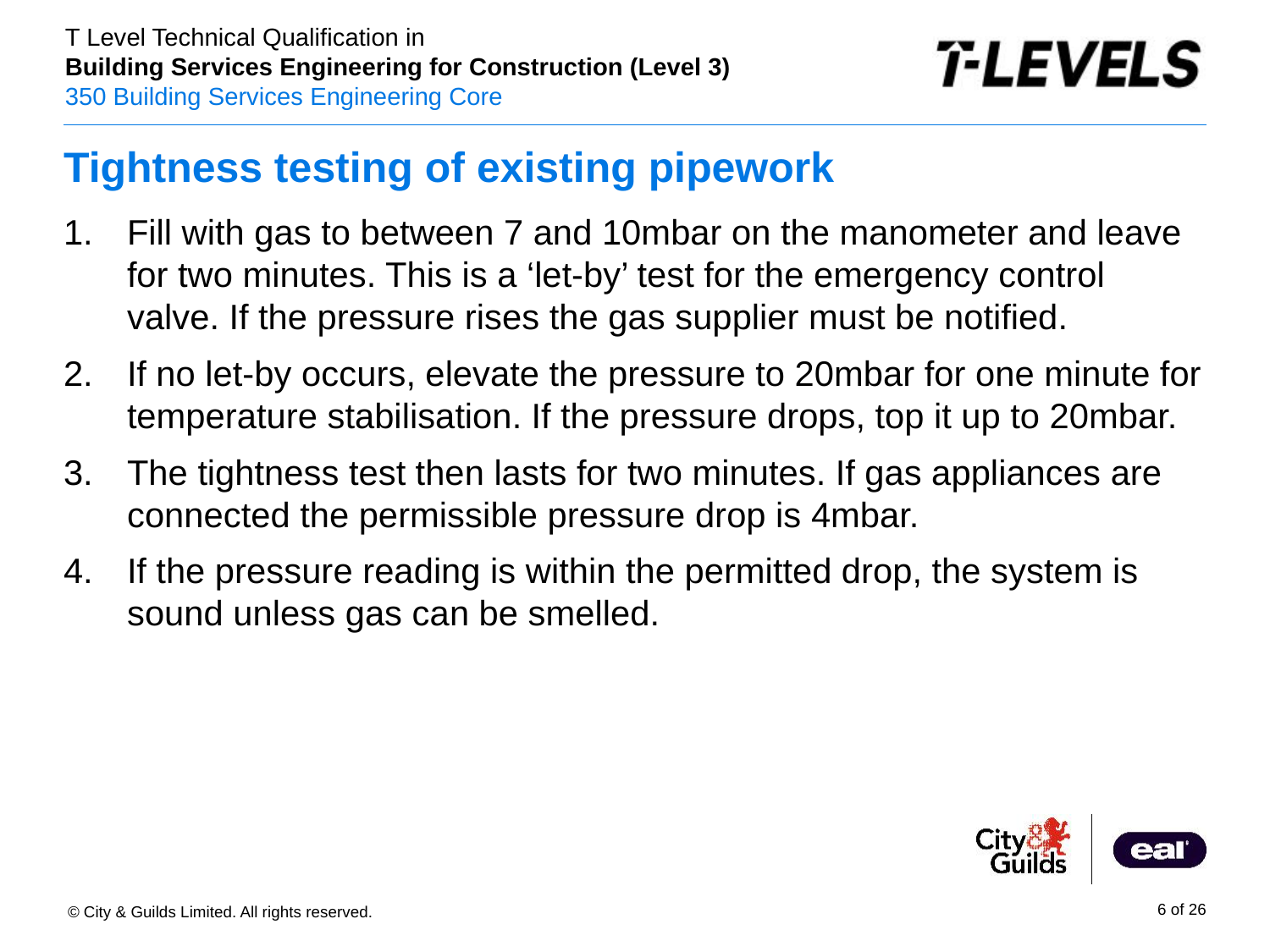

# Tightness testing of existing pipework
Fill with gas to between 7 and 10mbar on the manometer and leave for two minutes. This is a ‘let-by’ test for the emergency control valve. If the pressure rises the gas supplier must be notified.
If no let-by occurs, elevate the pressure to 20mbar for one minute for temperature stabilisation. If the pressure drops, top it up to 20mbar.
The tightness test then lasts for two minutes. If gas appliances are connected the permissible pressure drop is 4mbar.
If the pressure reading is within the permitted drop, the system is sound unless gas can be smelled.